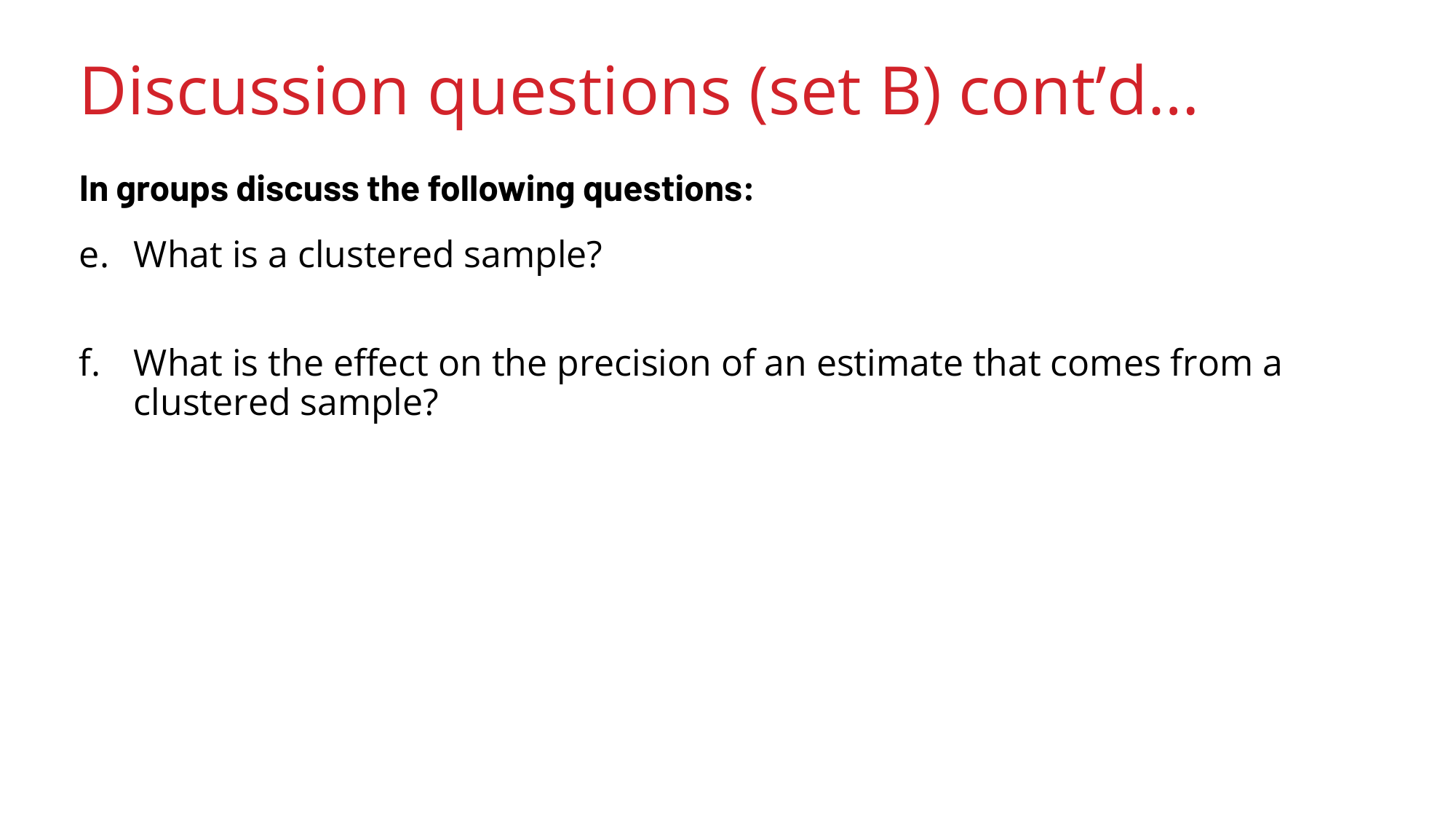

# Discussion questions (set B) cont’d…
In groups discuss the following questions:
What is a clustered sample?

What is the effect on the precision of an estimate that comes from a clustered sample?